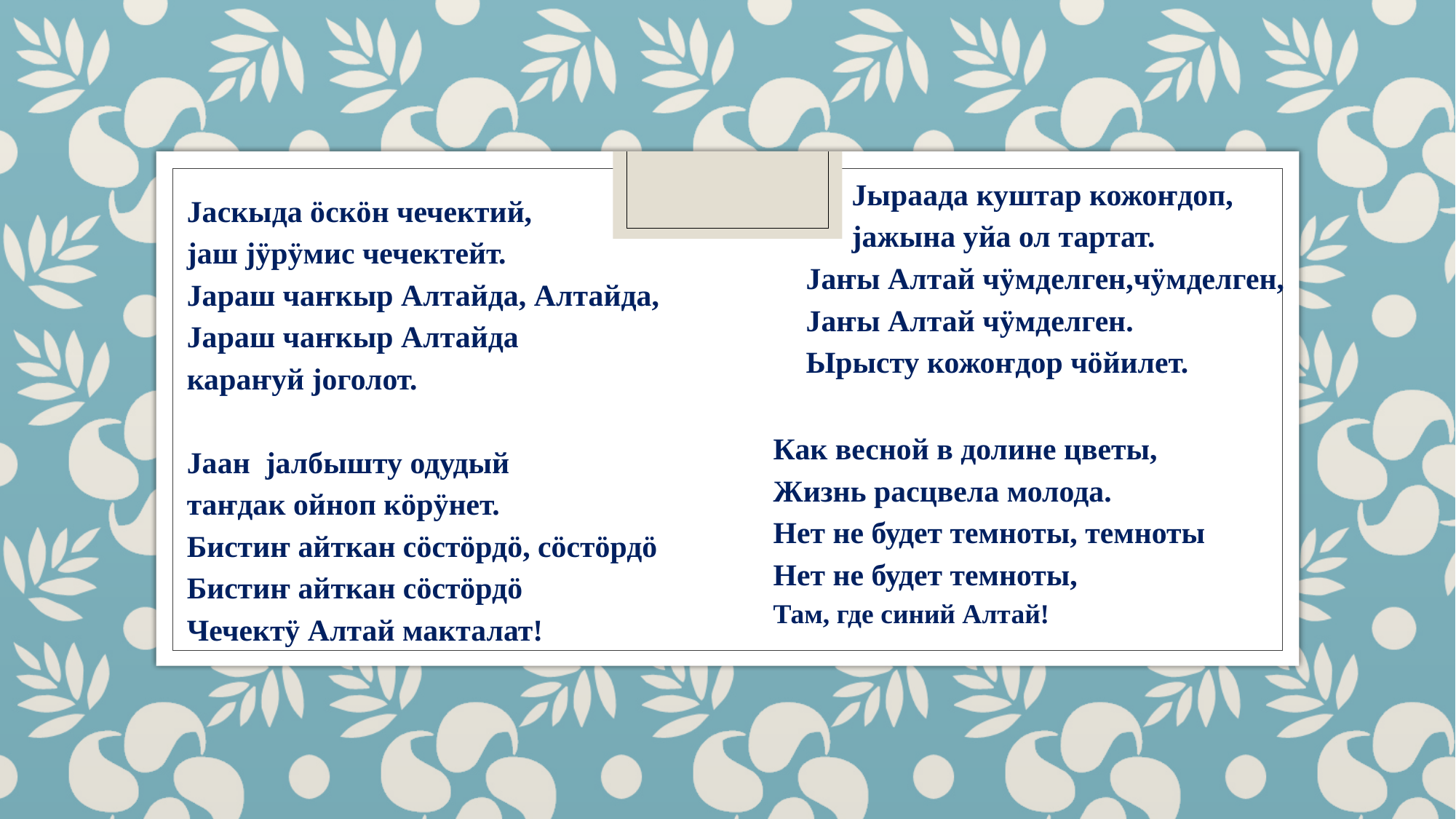

Jыраада куштар кожоҥдоп,
      jажына уйа ол тартат.
Jаҥы Алтай чӱмделген,чӱмделген,
Jаҥы Алтай чӱмделген.
Ырысту кожоҥдор чӧйилет.
Jаскыда ӧскӧн чечектий,
jаш jӱрӱмис чечектейт.
Jараш чаҥкыр Алтайда, Алтайда,
Jараш чаҥкыр Алтайда
караҥуй jоголот.

Jаан  jалбышту одудый
таҥдак ойноп кӧрӱнет.
Бистиҥ айткан сӧстӧрдӧ, сӧстӧрдӧ
Бистиҥ айткан сӧстӧрдӧ
Чечектӱ Алтай макталат!

Как весной в долине цветы,
Жизнь расцвела молода.
Нет не будет темноты, темноты
Нет не будет темноты,
Там, где синий Алтай!